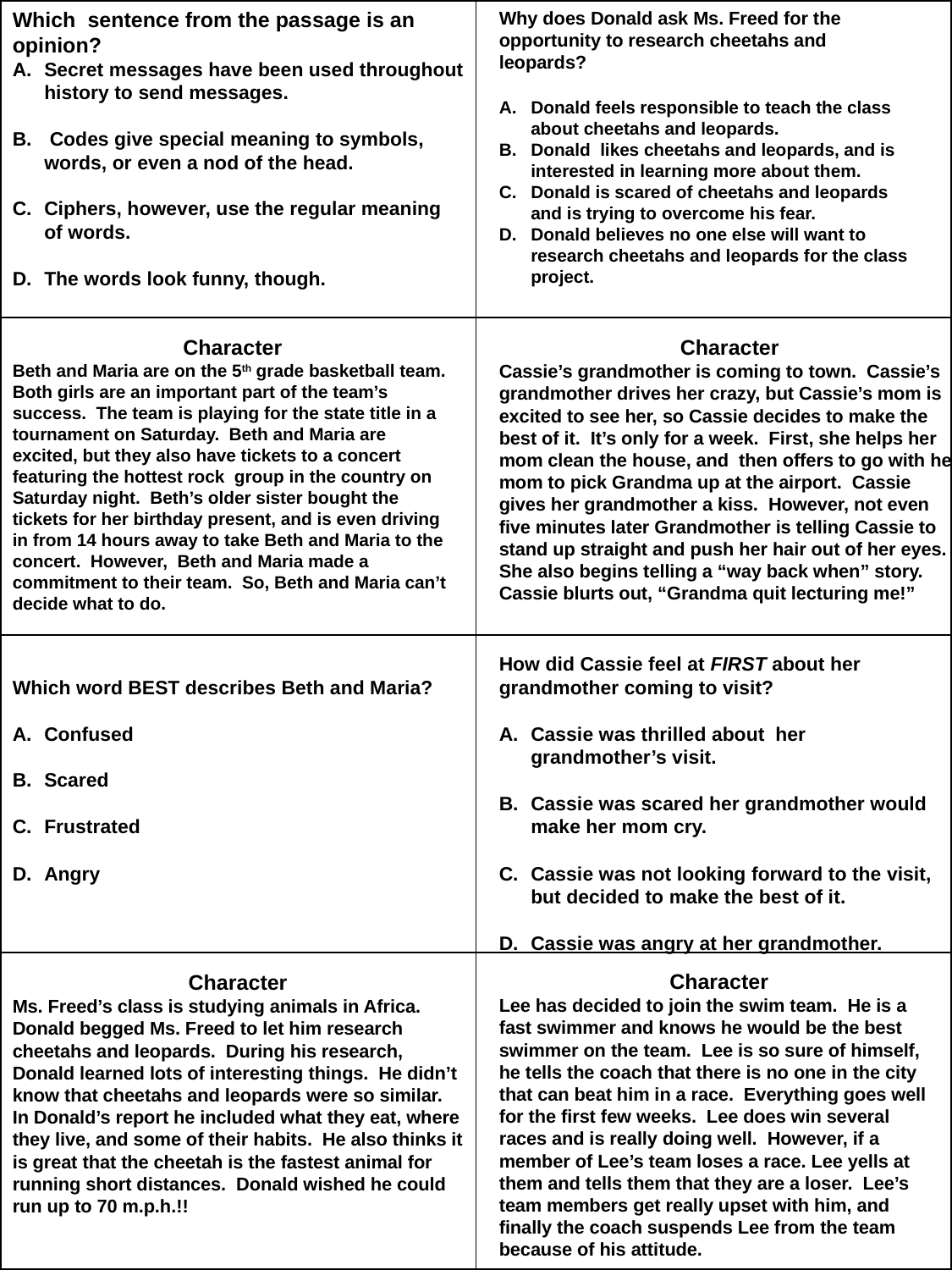

|  |  |
| --- | --- |
|  |  |
|  |  |
|  |  |
Which  sentence from the passage is an opinion?
Secret messages have been used throughout history to send messages.

 Codes give special meaning to symbols, words, or even a nod of the head.

Ciphers, however, use the regular meaning of words.

The words look funny, though.

Why does Donald ask Ms. Freed for the opportunity to research cheetahs and leopards?

Donald feels responsible to teach the class about cheetahs and leopards.
Donald  likes cheetahs and leopards, and is interested in learning more about them.
Donald is scared of cheetahs and leopards and is trying to overcome his fear.
Donald believes no one else will want to research cheetahs and leopards for the class project.

Character
Beth and Maria are on the 5th grade basketball team.  Both girls are an important part of the team’s success.  The team is playing for the state title in a tournament on Saturday.  Beth and Maria are excited, but they also have tickets to a concert featuring the hottest rock  group in the country on Saturday night.  Beth’s older sister bought the tickets for her birthday present, and is even driving in from 14 hours away to take Beth and Maria to the concert.  However,  Beth and Maria made a commitment to their team.  So, Beth and Maria can’t decide what to do.

Character
Cassie’s grandmother is coming to town.  Cassie’s grandmother drives her crazy, but Cassie’s mom is excited to see her, so Cassie decides to make the best of it.  It’s only for a week.  First, she helps her mom clean the house, and  then offers to go with her mom to pick Grandma up at the airport.  Cassie gives her grandmother a kiss.  However, not even five minutes later Grandmother is telling Cassie to stand up straight and push her hair out of her eyes.  She also begins telling a “way back when” story.  Cassie blurts out, “Grandma quit lecturing me!”

Which word BEST describes Beth and Maria?

Confused

Scared

Frustrated

Angry
How did Cassie feel at FIRST about her grandmother coming to visit?

Cassie was thrilled about  her grandmother’s visit.

Cassie was scared her grandmother would  make her mom cry.

Cassie was not looking forward to the visit, but decided to make the best of it.

Cassie was angry at her grandmother.
Character
Lee has decided to join the swim team.  He is a fast swimmer and knows he would be the best swimmer on the team.  Lee is so sure of himself, he tells the coach that there is no one in the city that can beat him in a race.  Everything goes well for the first few weeks.  Lee does win several races and is really doing well.  However, if a member of Lee’s team loses a race. Lee yells at them and tells them that they are a loser.  Lee’s team members get really upset with him, and finally the coach suspends Lee from the team because of his attitude.
Character
Ms. Freed’s class is studying animals in Africa.  Donald begged Ms. Freed to let him research cheetahs and leopards.  During his research, Donald learned lots of interesting things.  He didn’t know that cheetahs and leopards were so similar.  In Donald’s report he included what they eat, where they live, and some of their habits.  He also thinks it is great that the cheetah is the fastest animal for running short distances.  Donald wished he could run up to 70 m.p.h.!!